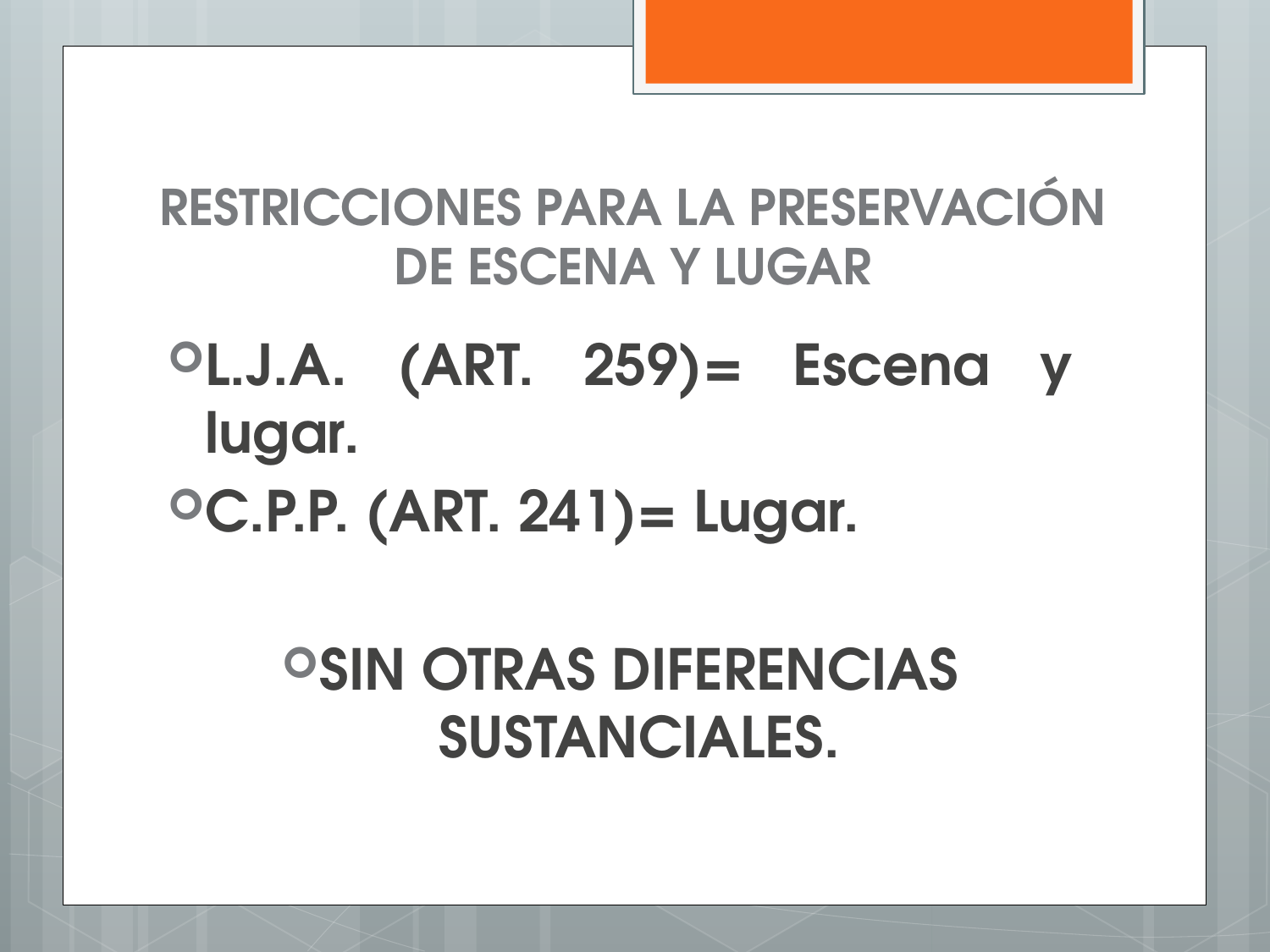

# RESTRICCIONES PARA LA PRESERVACIÓN DE ESCENA Y LUGAR
L.J.A. (ART. 259)= Escena y lugar.
C.P.P. (ART. 241)= Lugar.

SIN OTRAS DIFERENCIAS SUSTANCIALES.